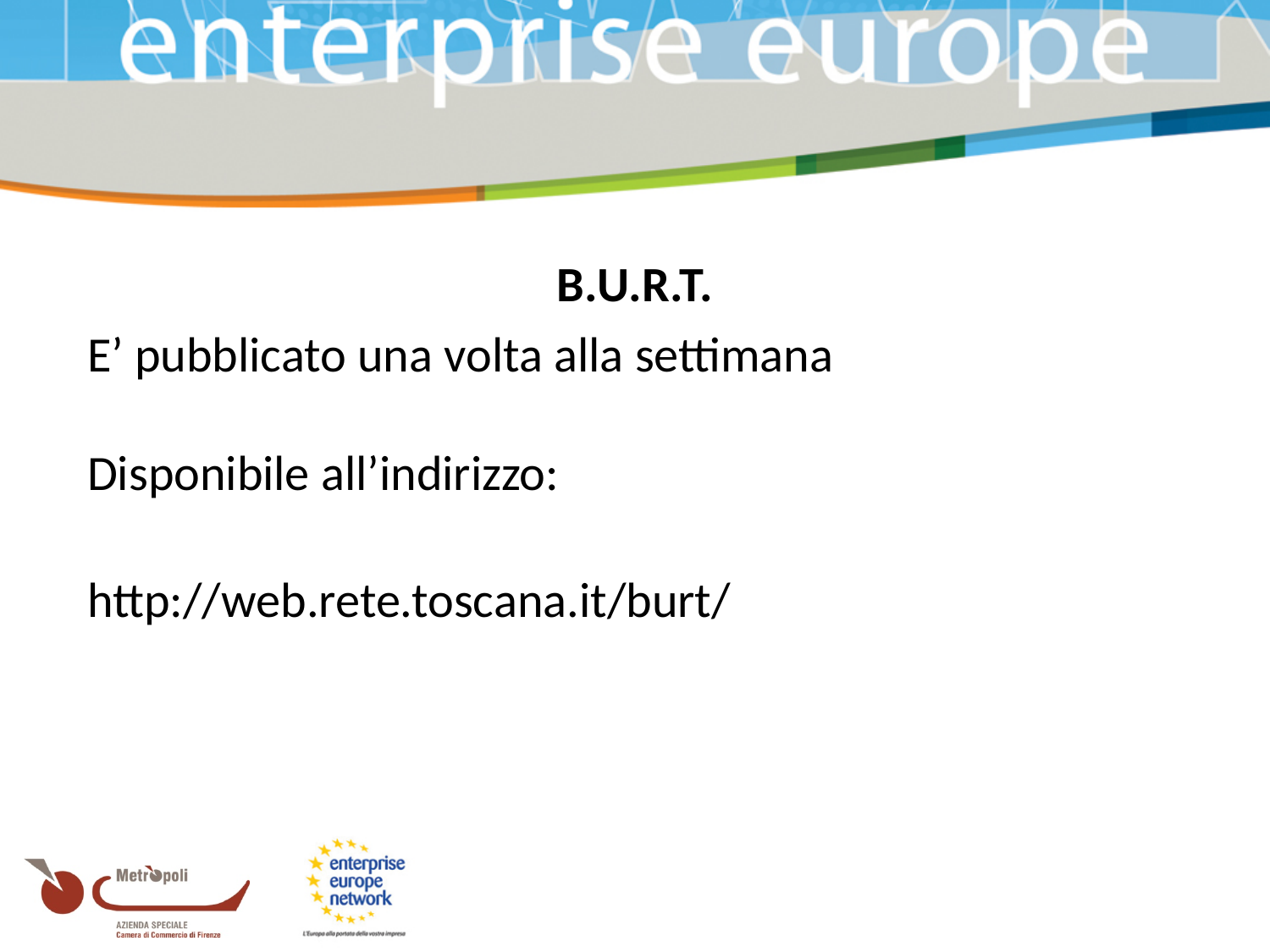

B.U.R.T.
E’ pubblicato una volta alla settimana

Disponibile all’indirizzo:

http://web.rete.toscana.it/burt/